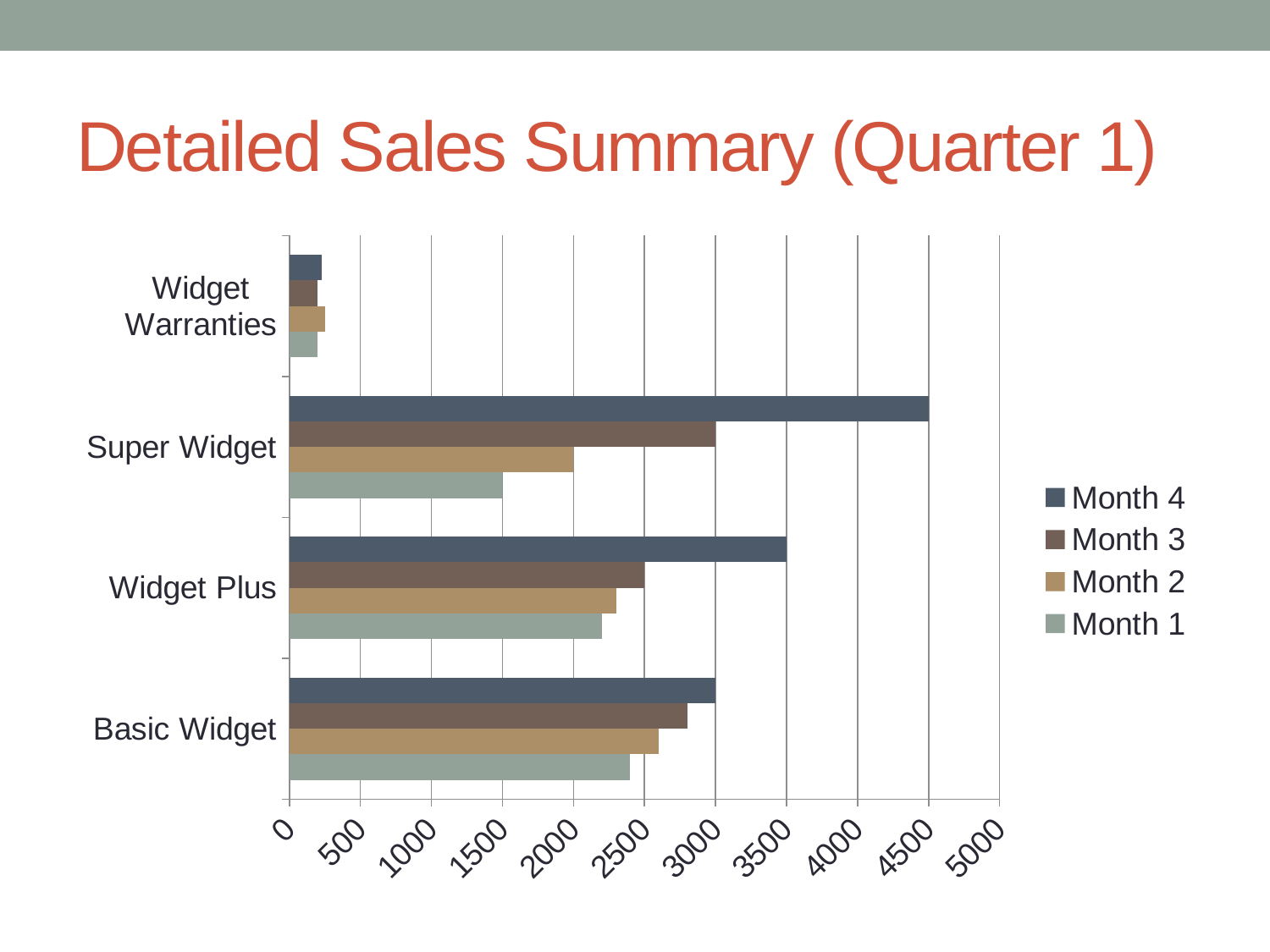

# Detailed Sales Summary (Quarter 1)

### Chart

| Category | Month 1 | Month 2 | Month 3 | Month 4 |
|---|---|---|---|---|
| Basic Widget | 2400.0 | 2600.0 | 2800.0 | 3000.0 |
| Widget Plus | 2200.0 | 2300.0 | 2500.0 | 3500.0 |
| Super Widget | 1500.0 | 2000.0 | 3000.0 | 4500.0 |
| Widget Warranties | 200.0 | 250.0 | 200.0 | 225.0 |